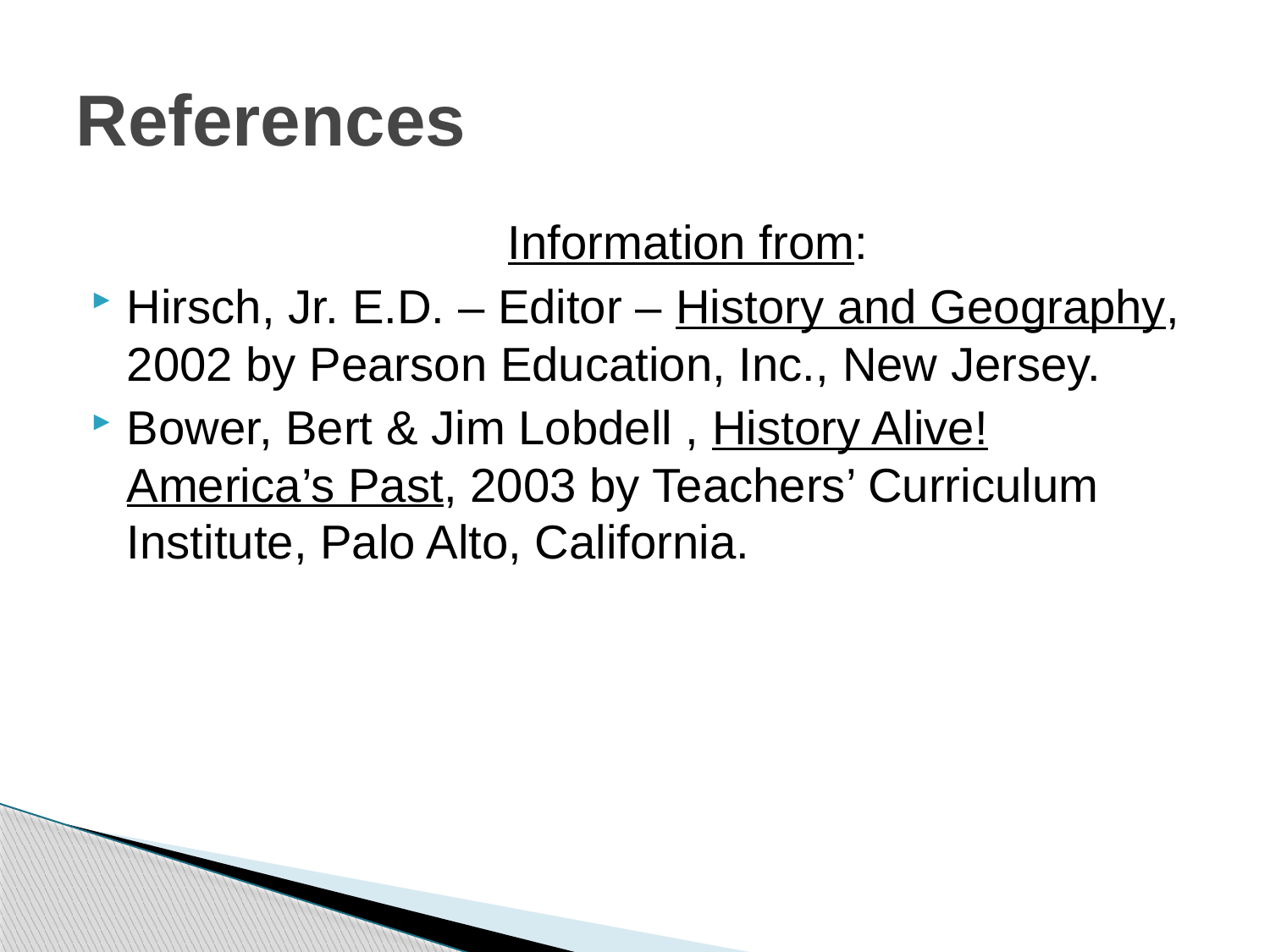

# References
				Information from:
Hirsch, Jr. E.D. – Editor – History and Geography, 2002 by Pearson Education, Inc., New Jersey.
Bower, Bert & Jim Lobdell , History Alive! America’s Past, 2003 by Teachers’ Curriculum Institute, Palo Alto, California.